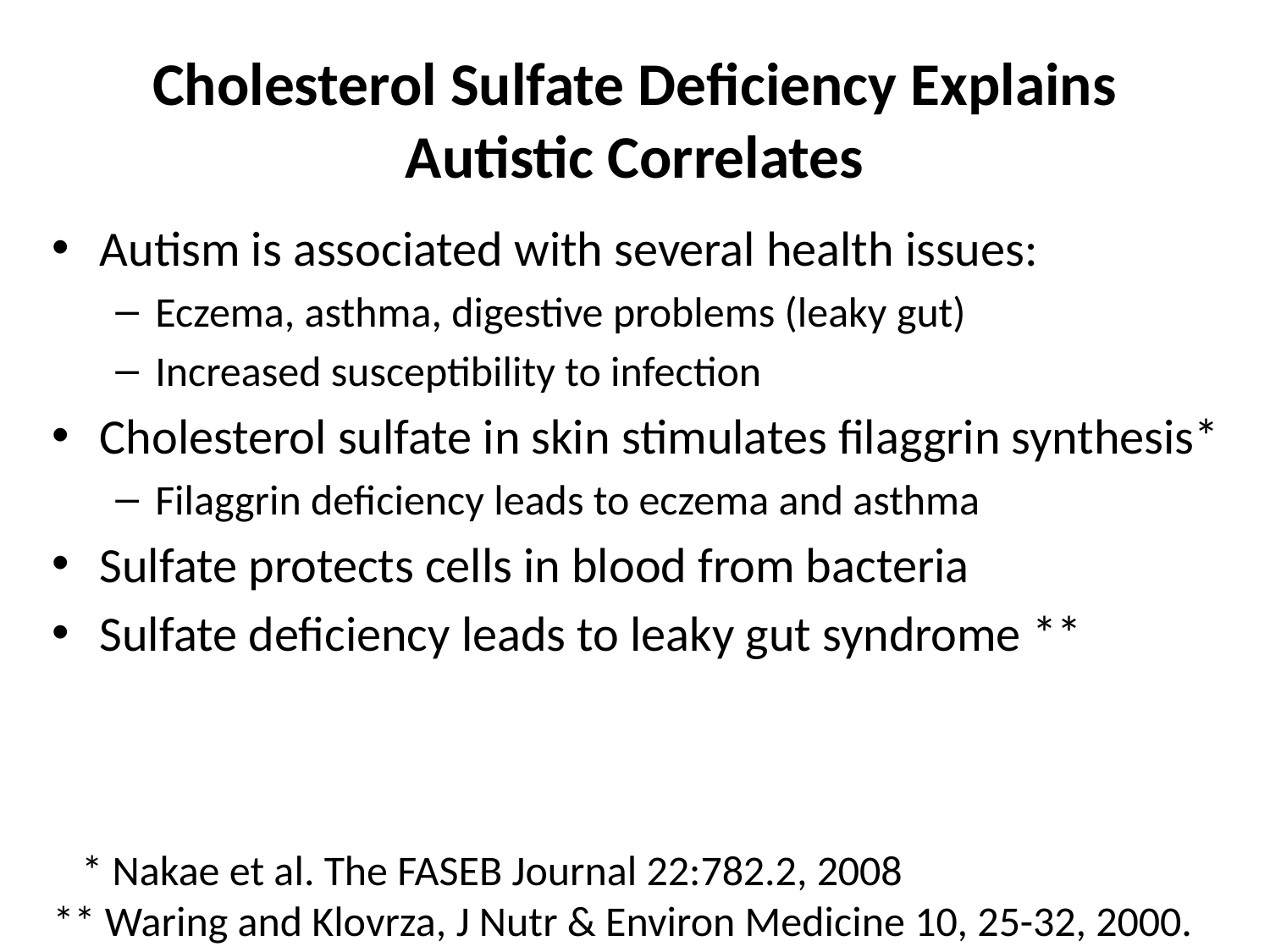

# Cholesterol Sulfate Deficiency Explains Autistic Correlates
Autism is associated with several health issues:
Eczema, asthma, digestive problems (leaky gut)
Increased susceptibility to infection
Cholesterol sulfate in skin stimulates filaggrin synthesis*
Filaggrin deficiency leads to eczema and asthma
Sulfate protects cells in blood from bacteria
Sulfate deficiency leads to leaky gut syndrome **
   * Nakae et al. The FASEB Journal 22:782.2, 2008
** Waring and Klovrza, J Nutr & Environ Medicine 10, 25-32, 2000.